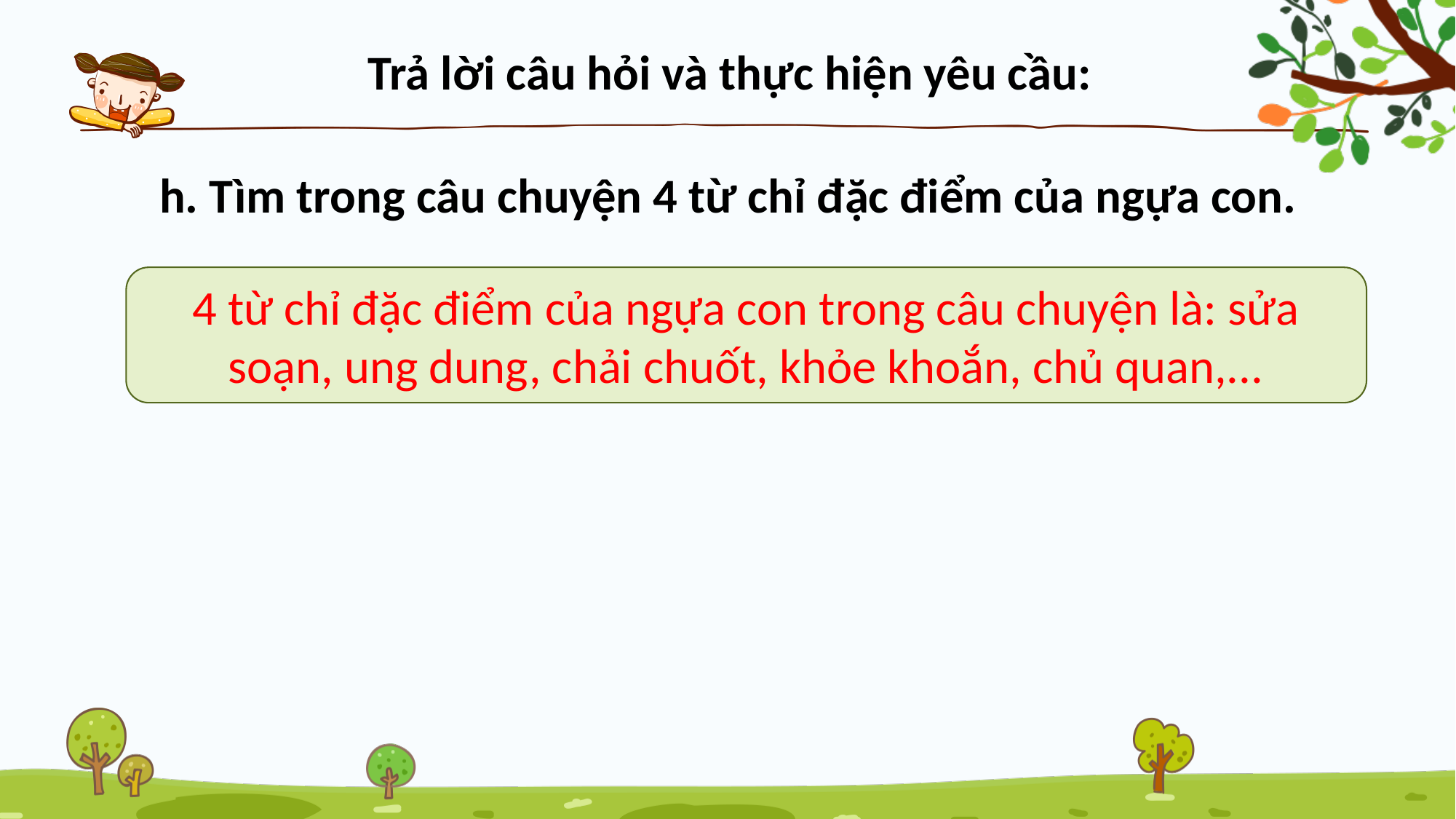

Trả lời câu hỏi và thực hiện yêu cầu:
h. Tìm trong câu chuyện 4 từ chỉ đặc điểm của ngựa con.
4 từ chỉ đặc điểm của ngựa con trong câu chuyện là: sửa soạn, ung dung, chải chuốt, khỏe khoắn, chủ quan,...